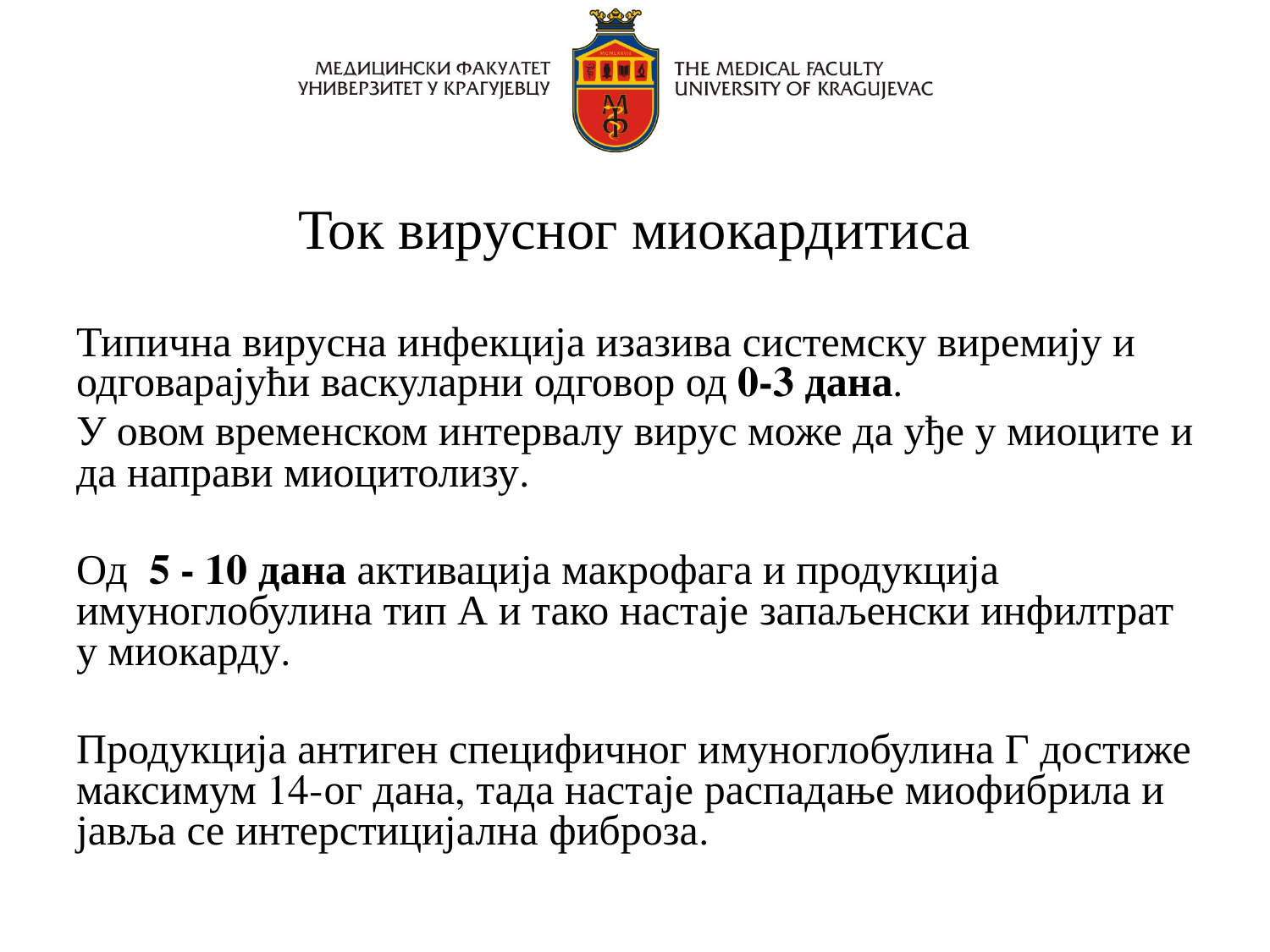

# Ток вирусног миокардитиса
Типична вирусна инфекција изазива системску виремију и одговарајући васкуларни одговор од 0-3 дана.
У овом временском интервалу вирус може да уђе у миоците и да направи миоцитолизу.

Од  5 - 10 дана активација макрофага и продукција имуноглобулина тип А и тако настаје запаљенски инфилтрат у миокарду.

Продукција антиген специфичног имуноглобулина Г достиже максимум 14-ог дана, тада настаје распадање миофибрила и јавља се интерстицијална фиброза.